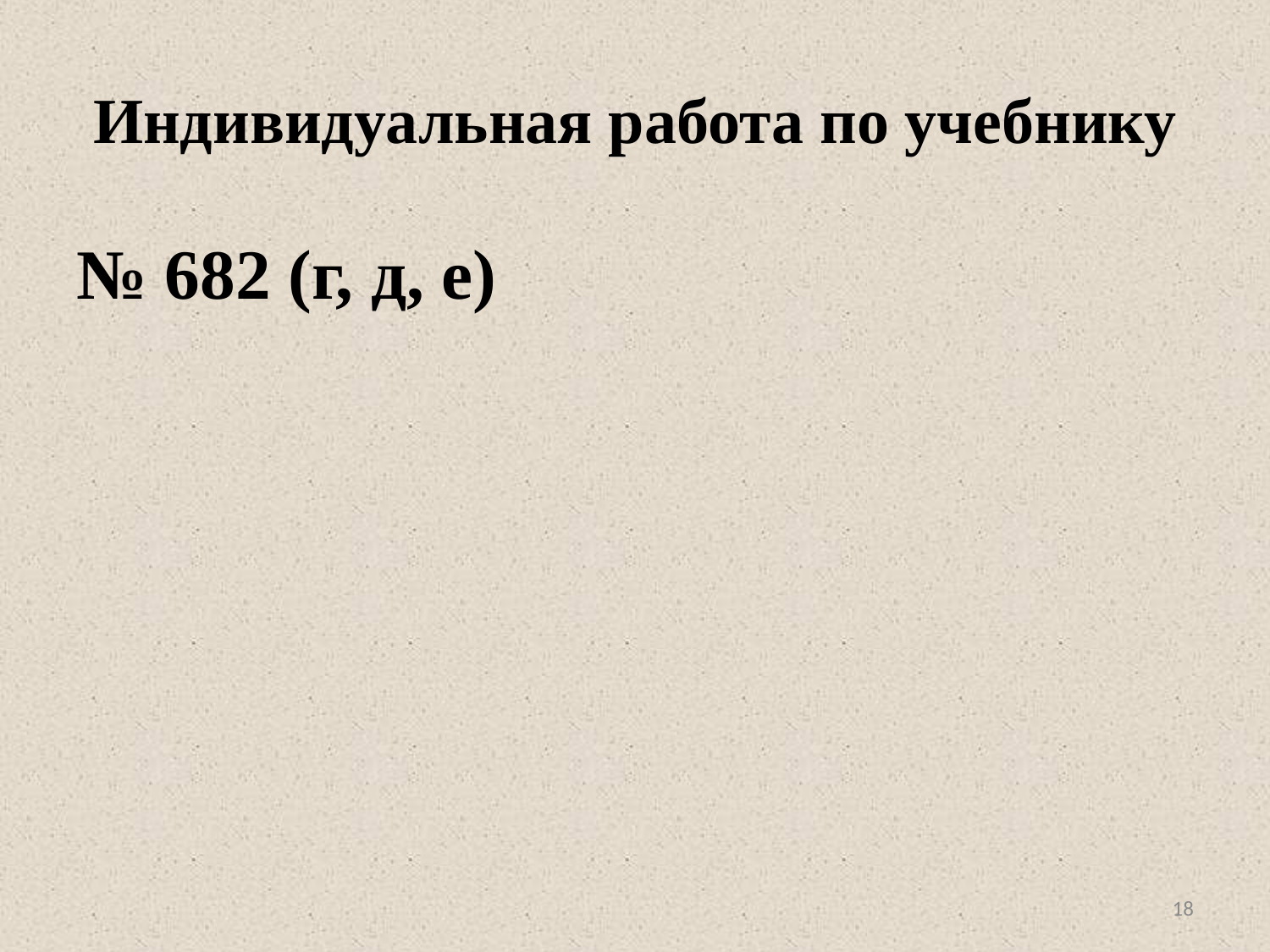

# Индивидуальная работа по учебнику
№ 682 (г, д, е)

18